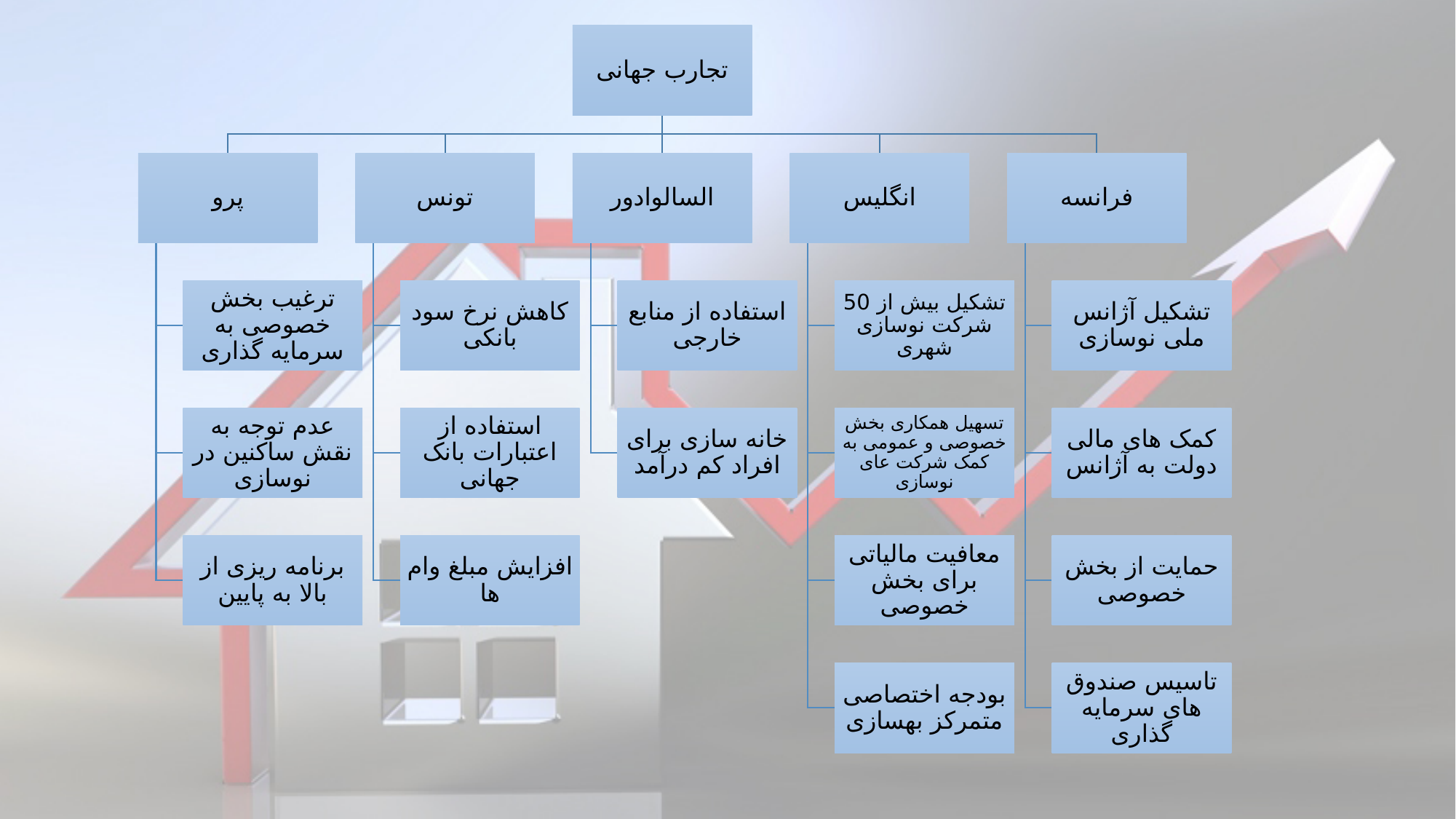

تجارب جهانی
پرو
ترغیب بخش خصوصی به سرمایه گذاری
عدم توجه به نقش ساکنین در نوسازی
برنامه ریزی از بالا به پایین
تونس
کاهش نرخ سود بانکی
استفاده از اعتبارات بانک جهانی
افزایش مبلغ وام ها
السالوادور
استفاده از منابع خارجی
خانه سازی برای افراد کم درآمد
انگلیس
تشکیل بیش از 50 شرکت نوسازی شهری
تسهیل همکاری بخش خصوصی و عمومی به کمک شرکت عای نوسازی
معافیت مالیاتی برای بخش خصوصی
بودجه اختصاصی متمرکز بهسازی
فرانسه
تشکیل آژانس ملی نوسازی
کمک های مالی دولت به آژانس
حمایت از بخش خصوصی
تاسیس صندوق های سرمایه گذاری